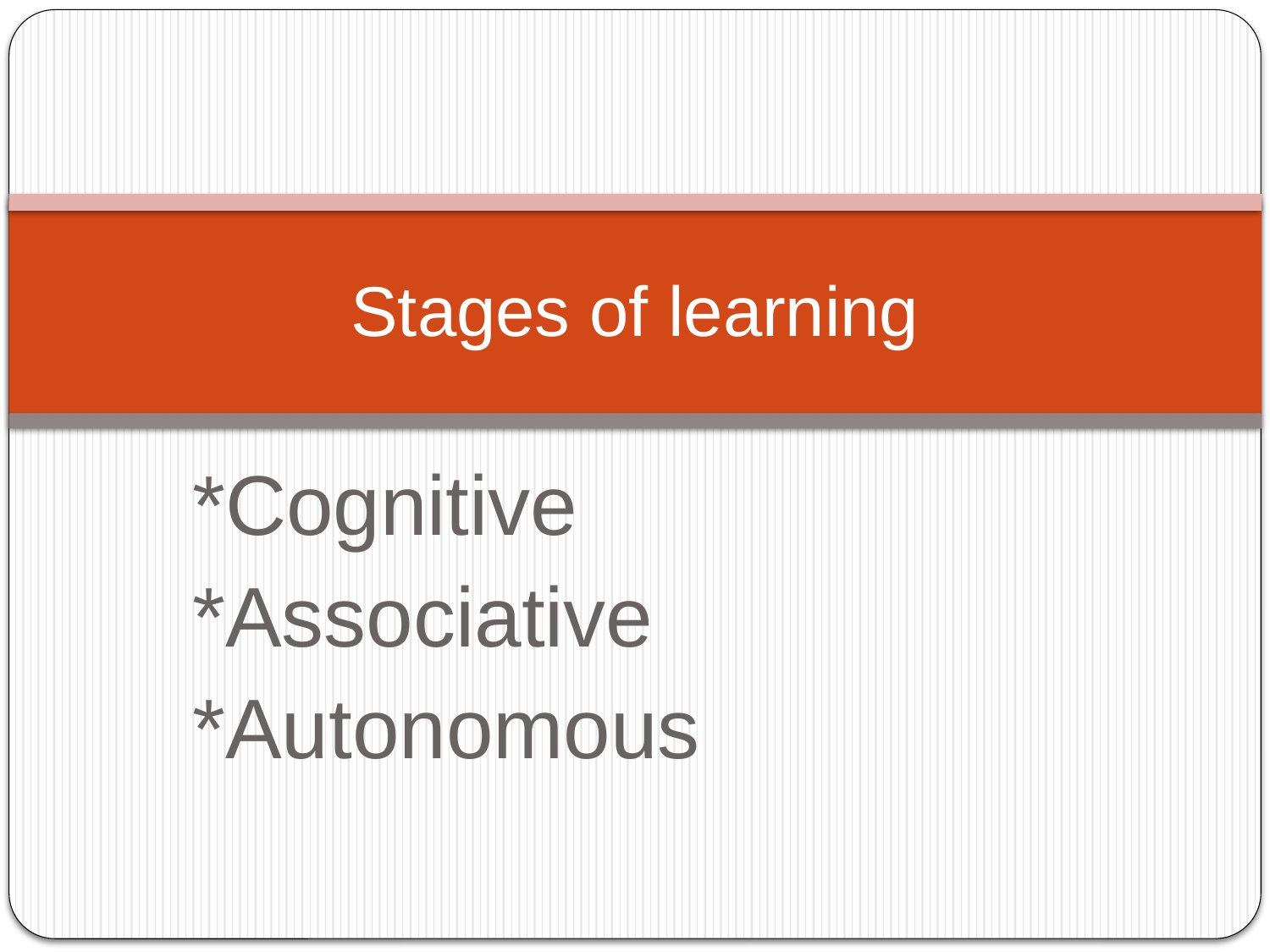

# Stages of learning
*Cognitive
*Associative
*Autonomous